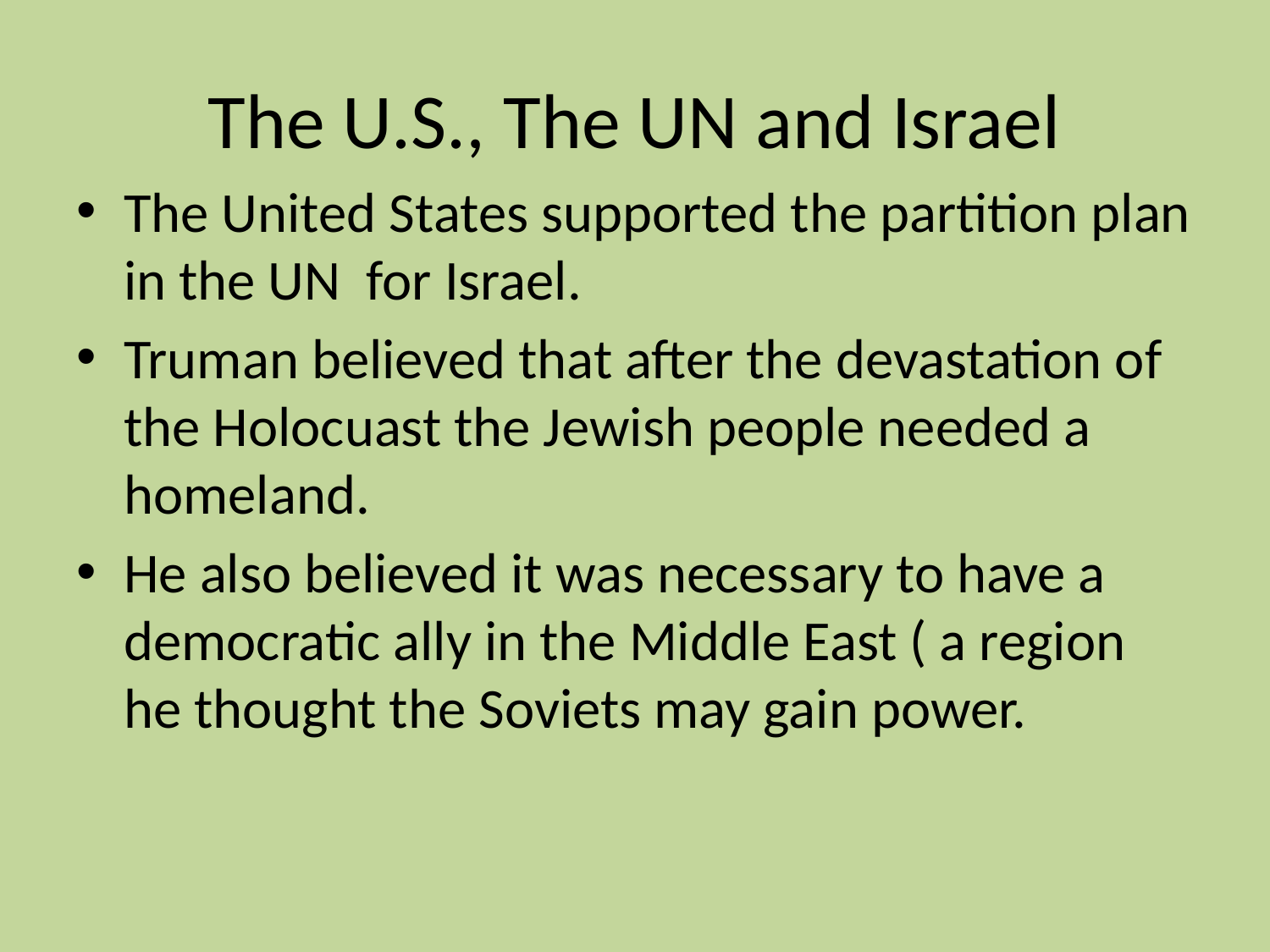

# The U.S., The UN and Israel
The United States supported the partition plan in the UN  for Israel.
Truman believed that after the devastation of the Holocuast the Jewish people needed a homeland.
He also believed it was necessary to have a democratic ally in the Middle East ( a region he thought the Soviets may gain power.